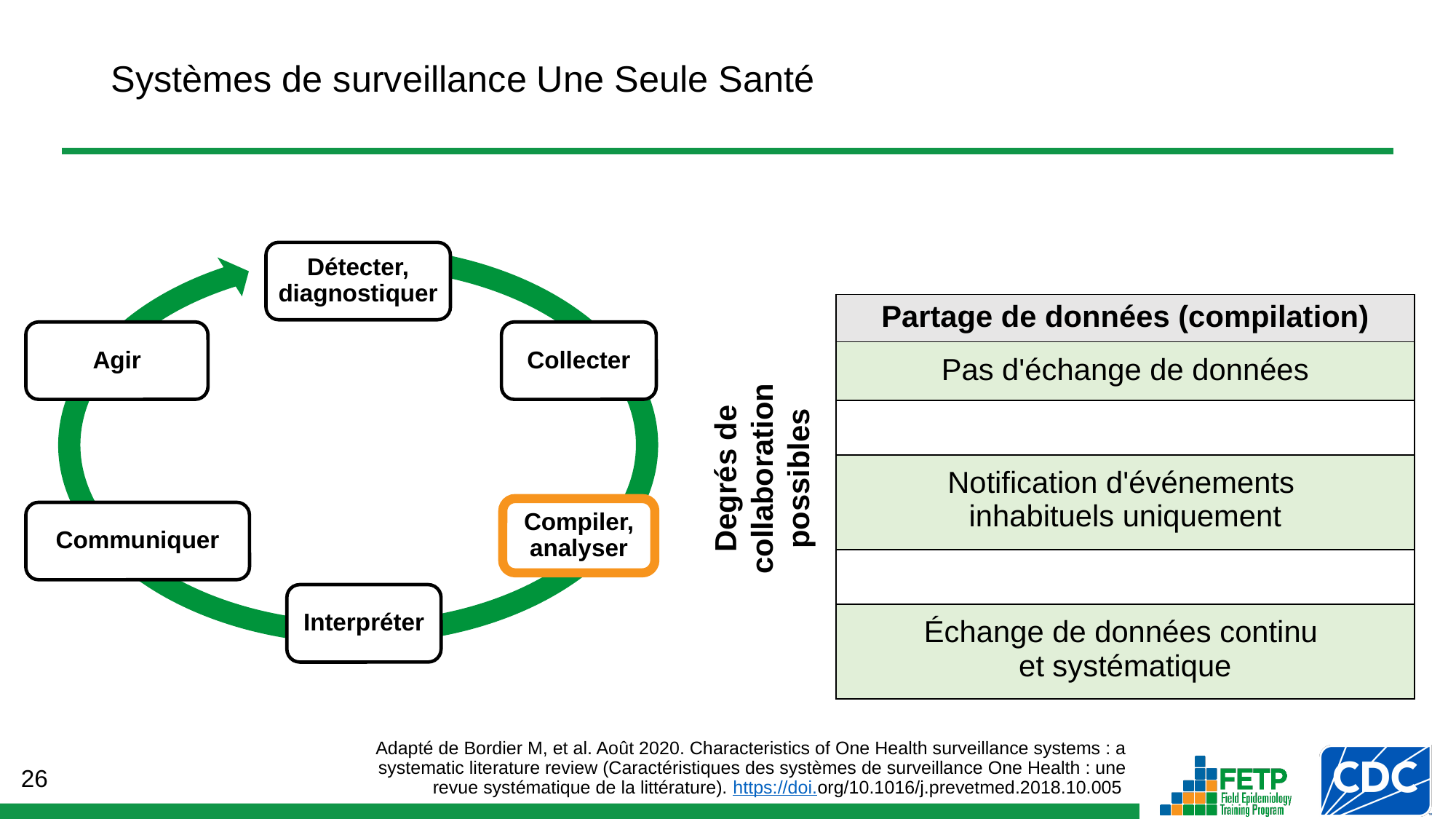

# Systèmes de surveillance Une Seule Santé

Détecter, diagnostiquer

Collecter
Agir

Compiler, analyser

Communiquer

Interpréter
| Partage de données (compilation) |
| --- |
| Pas d'échange de données |
|  |
| Notification d'événements inhabituels uniquement |
|  |
| Échange de données continu et systématique |
Degrés de collaboration possibles

Adapté de Bordier M, et al. Août 2020. Characteristics of One Health surveillance systems : a systematic literature review (Caractéristiques des systèmes de surveillance One Health : une revue systématique de la littérature). https://doi.org/10.1016/j.prevetmed.2018.10.005